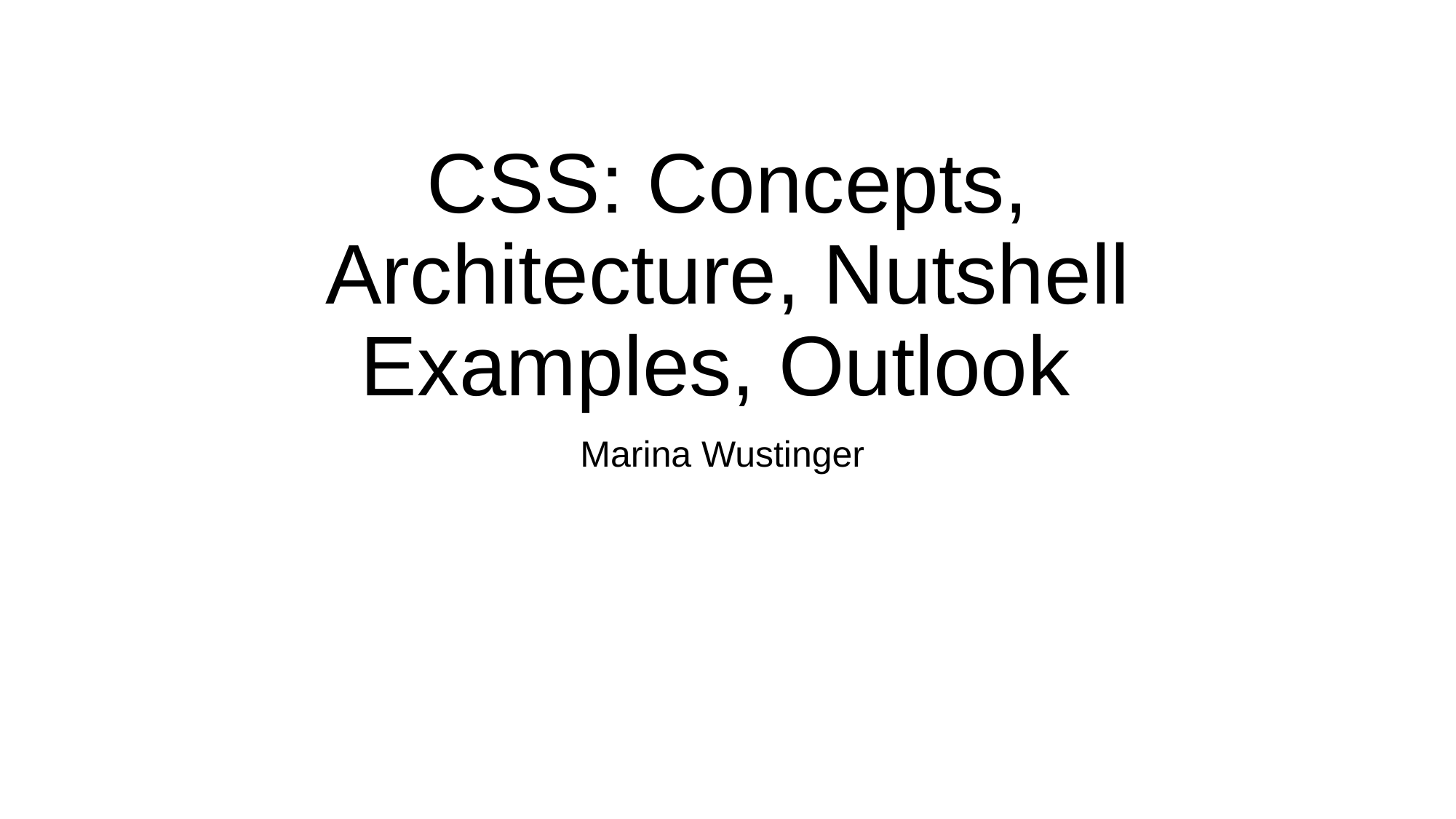

# CSS: Concepts, Architecture, Nutshell Examples, Outlook
Marina Wustinger